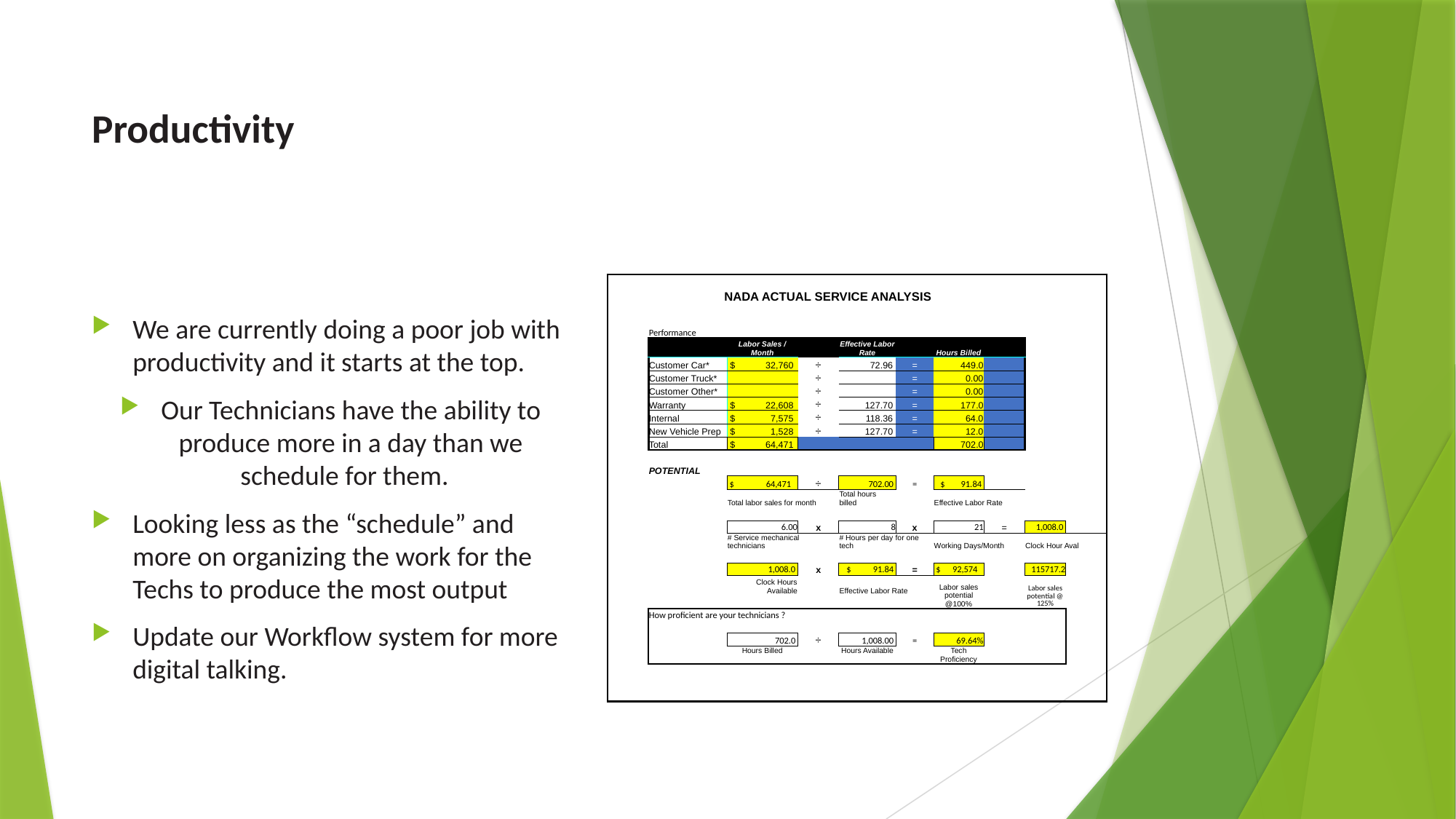

# Productivity

We are currently doing a poor job with productivity and it starts at the top.
Our Technicians have the ability to produce more in a day than we schedule for them.
Looking less as the “schedule” and more on organizing the work for the Techs to produce the most output
Update our Workflow system for more digital talking.

|  |  |  |  |  |  |  |  |  |  |
| --- | --- | --- | --- | --- | --- | --- | --- | --- | --- |
|  | NADA ACTUAL SERVICE ANALYSIS |  |  |  |  |  |  |  |  |
|  | Performance |  |  |  |  |  |  |  |  |
|  |  | Labor Sales / Month |  | Effective Labor Rate |  | Hours Billed |  |  |  |
|  | Customer Car\* | $ 32,760 | ÷ | 72.96 | = | 449.0 |  |  |  |
|  | Customer Truck\* |  | ÷ |  | = | 0.00 |  |  |  |
|  | Customer Other\* |  | ÷ |  | = | 0.00 |  |  |  |
|  | Warranty | $ 22,608 | ÷ | 127.70 | = | 177.0 |  |  |  |
|  | Internal | $ 7,575 | ÷ | 118.36 | = | 64.0 |  |  |  |
|  | New Vehicle Prep | $ 1,528 | ÷ | 127.70 | = | 12.0 |  |  |  |
|  | Total | $ 64,471 |  |  |  | 702.0 |  |  |  |
|  |  |  |  |  |  |  |  |  |  |
|  | POTENTIAL |  |  |  |  |  |  |  |  |
|  |  | $ 64,471 | ÷ | 702.00 | = | $ 91.84 |  |  |  |
|  |  | Total labor sales for month |  | Total hours billed |  | Effective Labor Rate |  |  |  |
|  |  |  |  |  |  |  |  |  |  |
|  |  | 6.00 | x | 8 | x | 21 | = | 1,008.0 |  |
|  |  | # Service mechanical technicians |  | # Hours per day for one tech |  | Working Days/Month |  | Clock Hour Aval |  |
|  |  |  |  |  |  |  |  |  |  |
|  |  | 1,008.0 | x | $ 91.84 | = | $ 92,574 |  | 115717.2 |  |
|  |  | Clock Hours Available |  | Effective Labor Rate |  | Labor sales potential @100% |  | Labor sales potential @ 125% |  |
|  |  |  |  |  |  |  |  |  |  |
|  | How proficient are your technicians ? |  |  |  |  |  |  |  |  |
|  |  |  |  |  |  |  |  |  |  |
|  |  | 702.0 | ÷ | 1,008.00 | = | 69.64% |  |  |  |
|  |  | Hours Billed |  | Hours Available |  | Tech Proficiency |  |  |  |
|  |  |  |  |  |  |  |  |  |  |
|  |  |  |  |  |  |  |  |  |  |
|  |  |  |  |  |  |  |  |  |  |